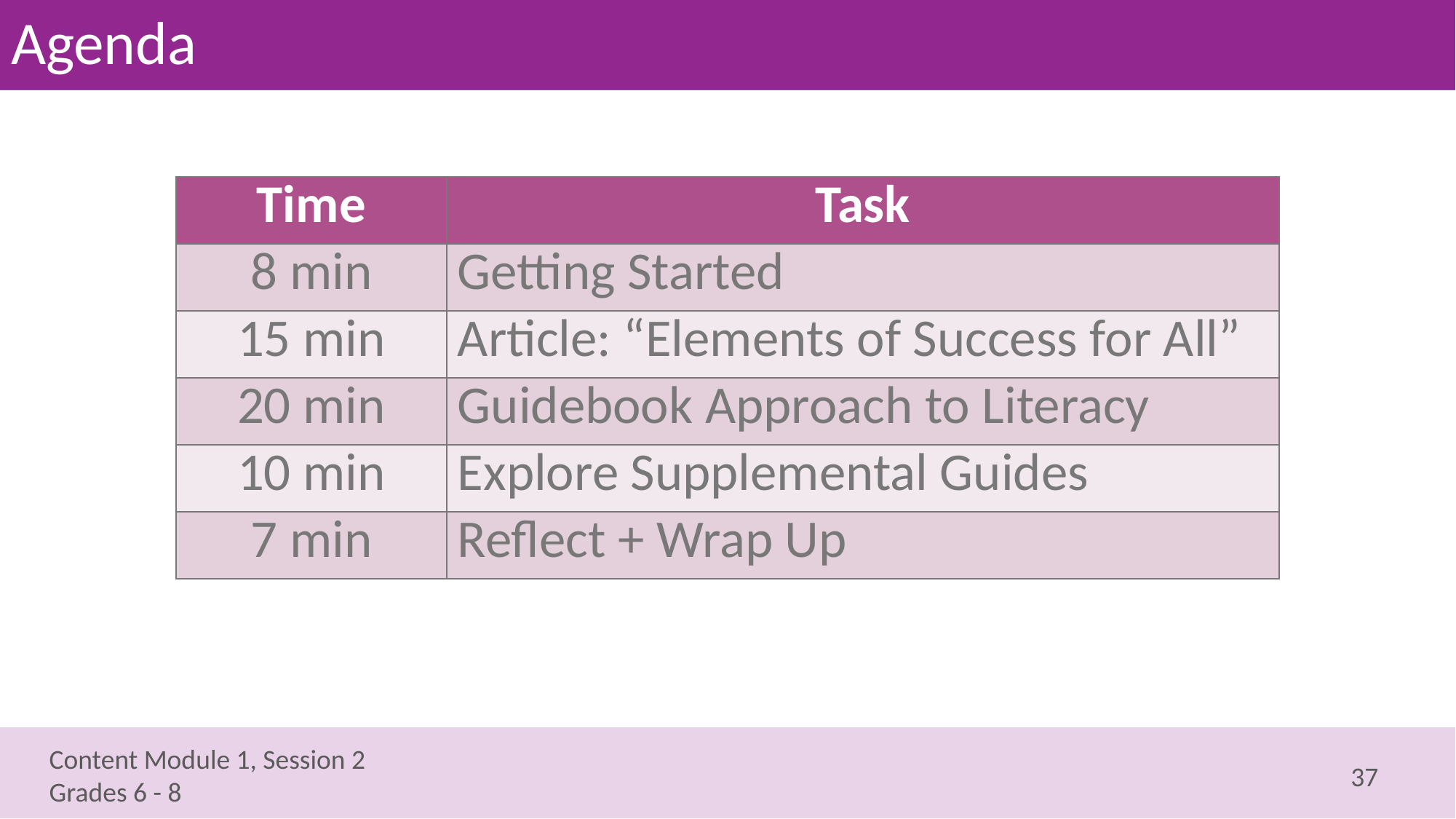

# Agenda

| Time | Task |
| --- | --- |
| 8 min | Getting Started |
| 15 min | Article: “Elements of Success for All” |
| 20 min | Guidebook Approach to Literacy |
| 10 min | Explore Supplemental Guides |
| 7 min | Reflect + Wrap Up |
37